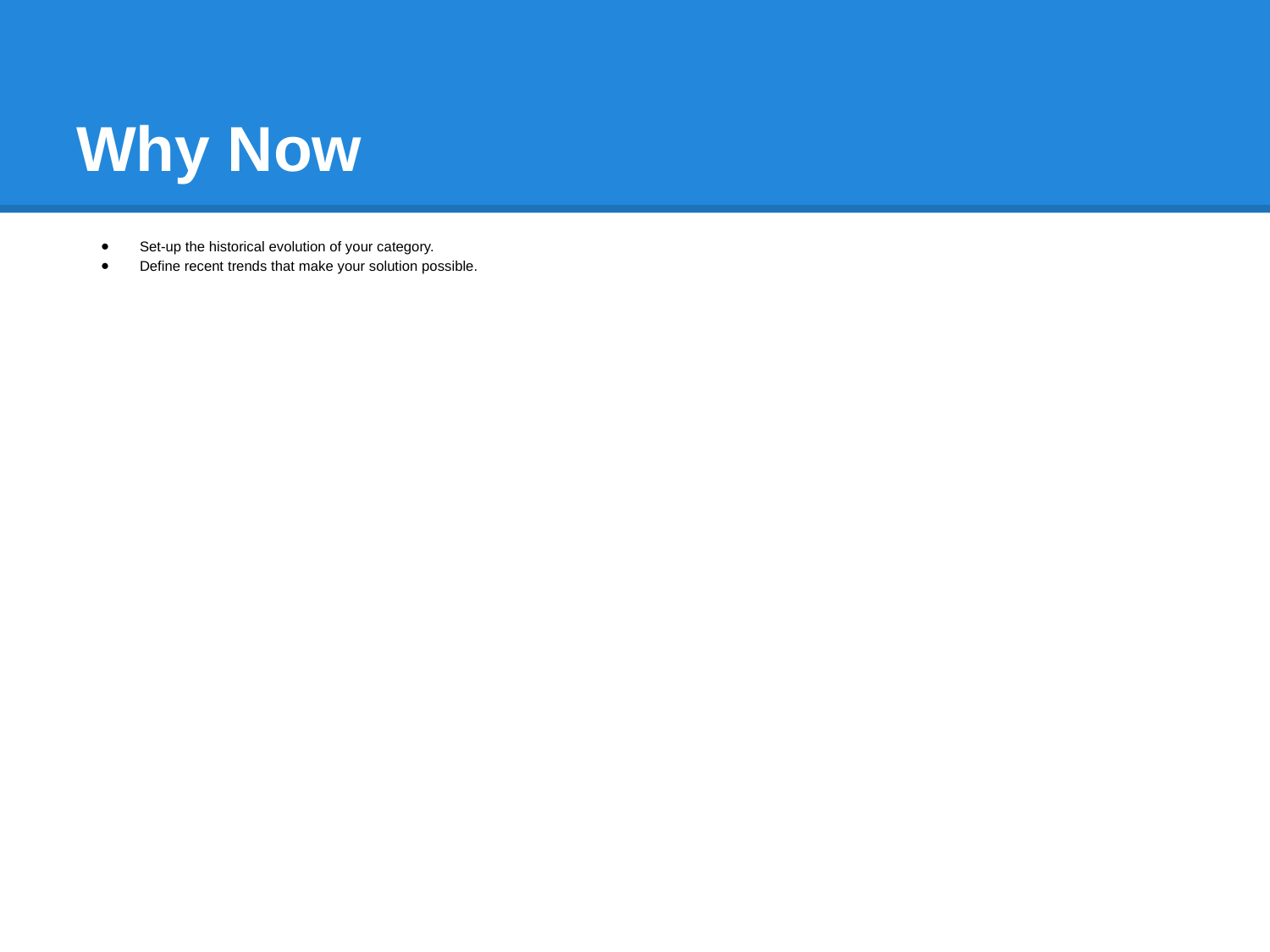

# Why Now
Set-up the historical evolution of your category.
Define recent trends that make your solution possible.